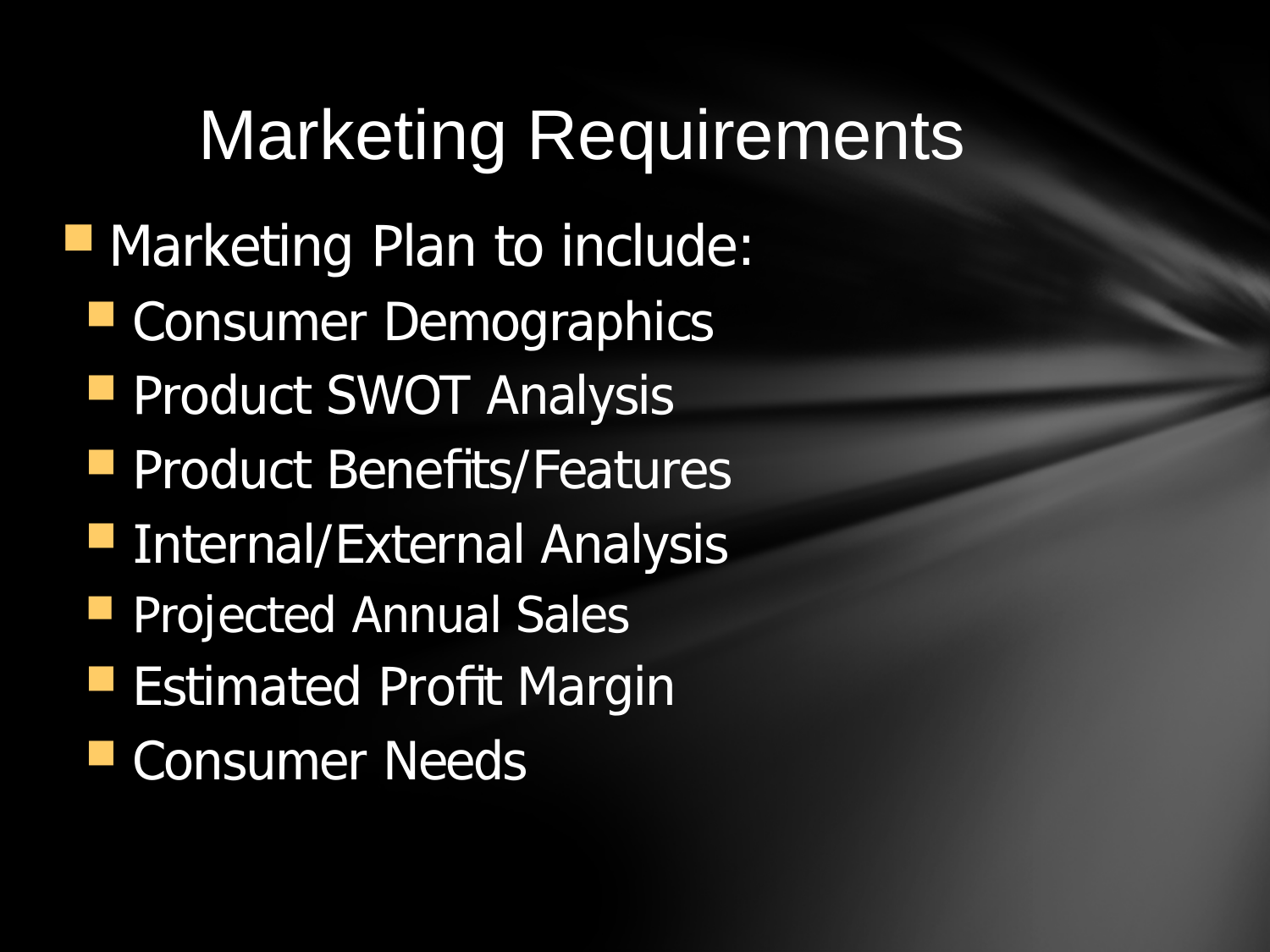

# Marketing Requirements
Marketing Plan to include:
Consumer Demographics
Product SWOT Analysis
Product Benefits/Features
Internal/External Analysis
Projected Annual Sales
Estimated Profit Margin
Consumer Needs